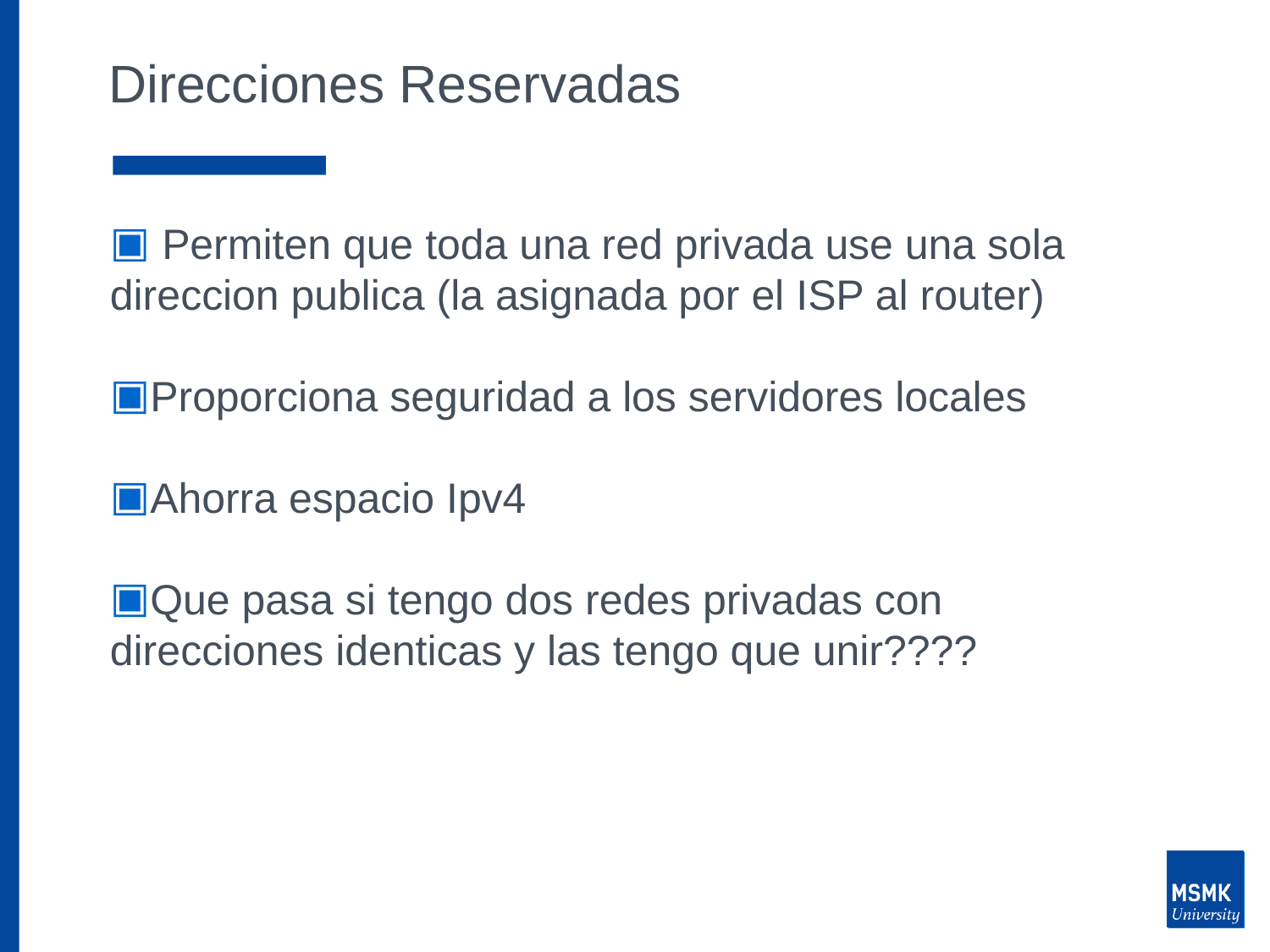

# Direcciones Reservadas
 Permiten que toda una red privada use una sola direccion publica (la asignada por el ISP al router)

Proporciona seguridad a los servidores locales

Ahorra espacio Ipv4

Que pasa si tengo dos redes privadas con direcciones identicas y las tengo que unir????